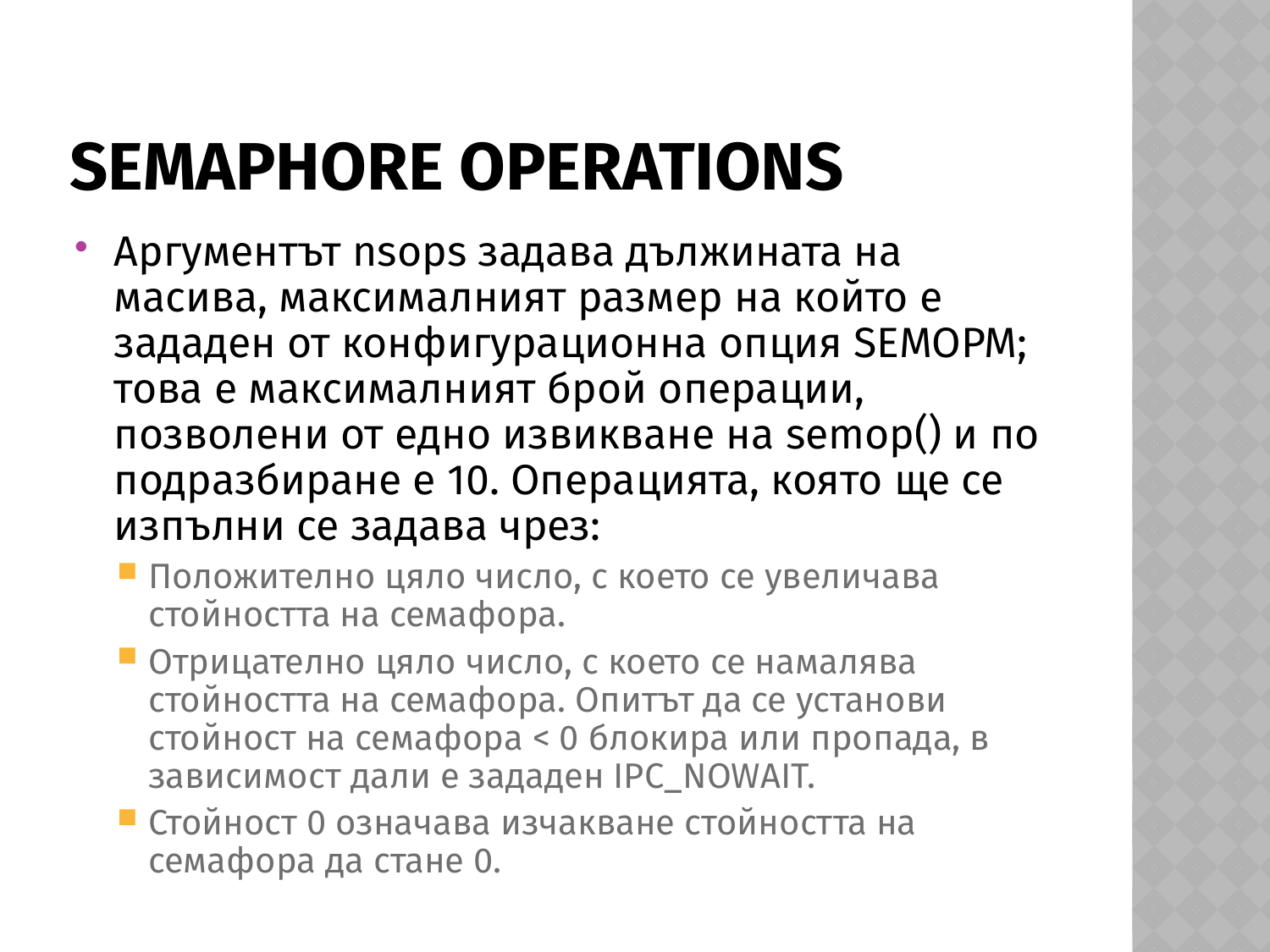

# Semaphore Operations
Аргументът nsops задава дължината на масива, максималният размер на който е зададен от конфигурационна опция SEMOPM; това е максималният брой операции, позволени от едно извикване на semop() и по подразбиране е 10. Операцията, която ще се изпълни се задава чрез:
Положително цяло число, с което се увеличава стойността на семафора.
Отрицателно цяло число, с което се намалява стойността на семафора. Опитът да се установи стойност на семафора < 0 блокира или пропада, в зависимост дали е зададен IPC_NOWAIT.
Стойност 0 означава изчакване стойността на семафора да стане 0.